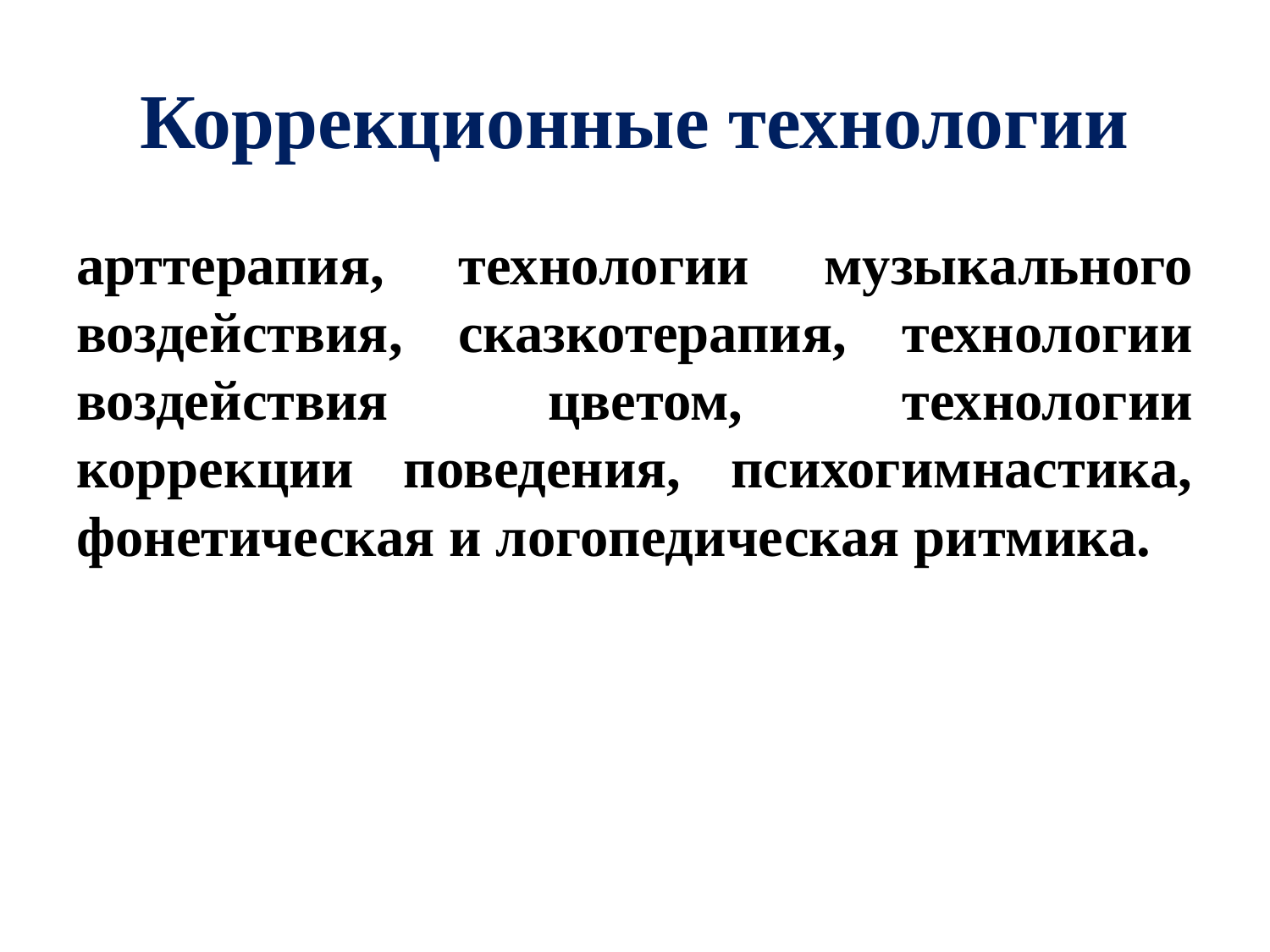

# Коррекционные технологии
арттерапия, технологии музыкального воздействия, сказкотерапия, технологии воздействия цветом, технологии коррекции поведения, психогимнастика, фонетическая и логопедическая ритмика.